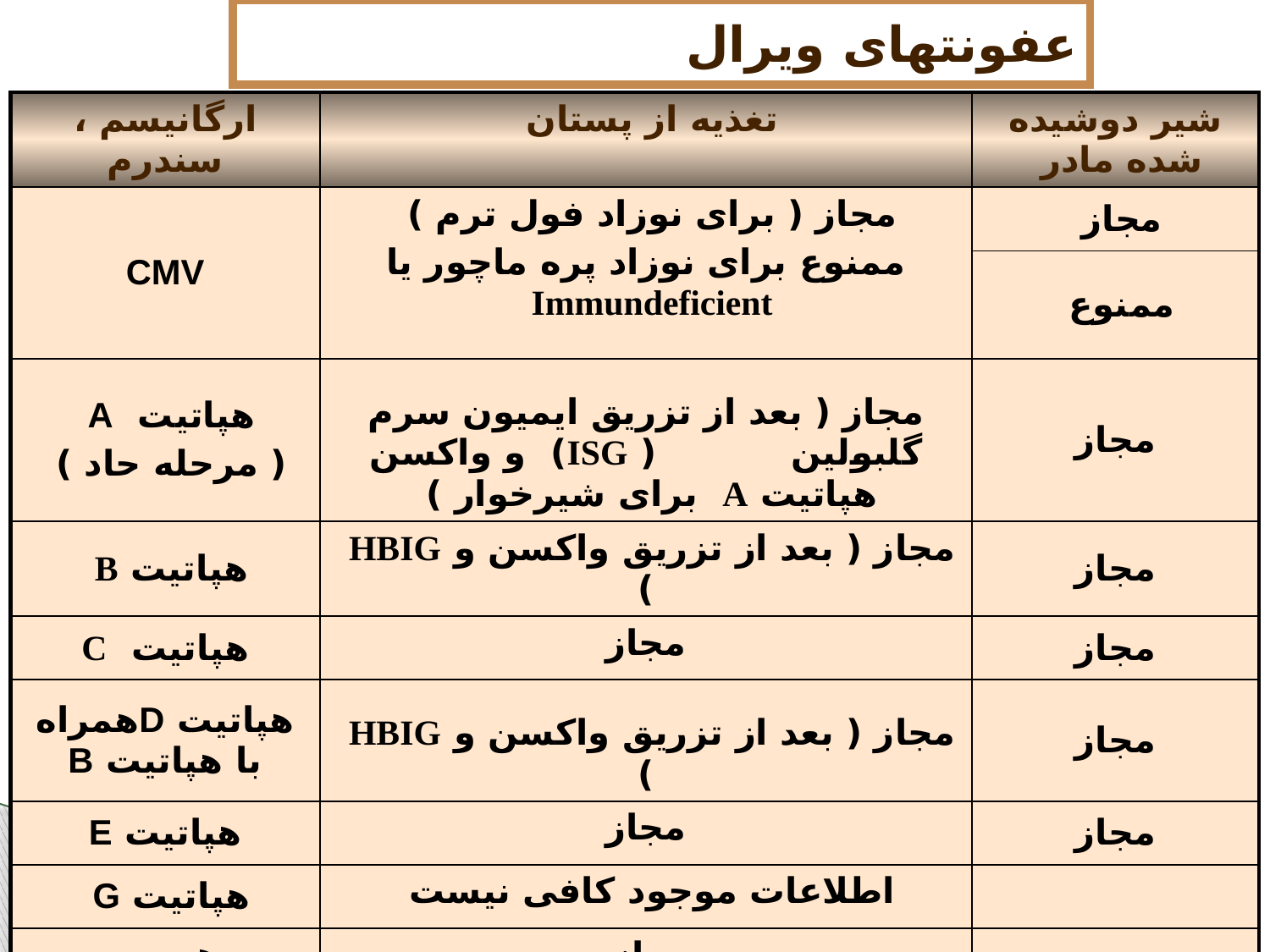

# عفونتهای ويرال
| ارگانيسم ، سندرم | تغذيه از پستان | شير دوشيده شده مادر |
| --- | --- | --- |
| CMV | مجاز ( برای نوزاد فول ترم ) ممنوع برای نوزاد پره ماچور يا Immundeficient | مجاز |
|  |  | ممنوع |
| هپاتيت A ( مرحله حاد ) | مجاز ( بعد از تزريق ايميون سرم گلبولين ( ISG) و واکسن هپاتيت A برای شيرخوار ) | مجاز |
| هپاتيت B | مجاز ( بعد از تزريق واکسن و HBIG ) | مجاز |
| هپاتيت C | مجاز | مجاز |
| هپاتيت Dهمراه با هپاتيت B | مجاز ( بعد از تزريق واکسن و HBIG ) | مجاز |
| هپاتيت E | مجاز | مجاز |
| هپاتيت G | اطلاعات موجود کافی نيست |  |
| هرپس سيمپلکس | مجاز | مجاز |